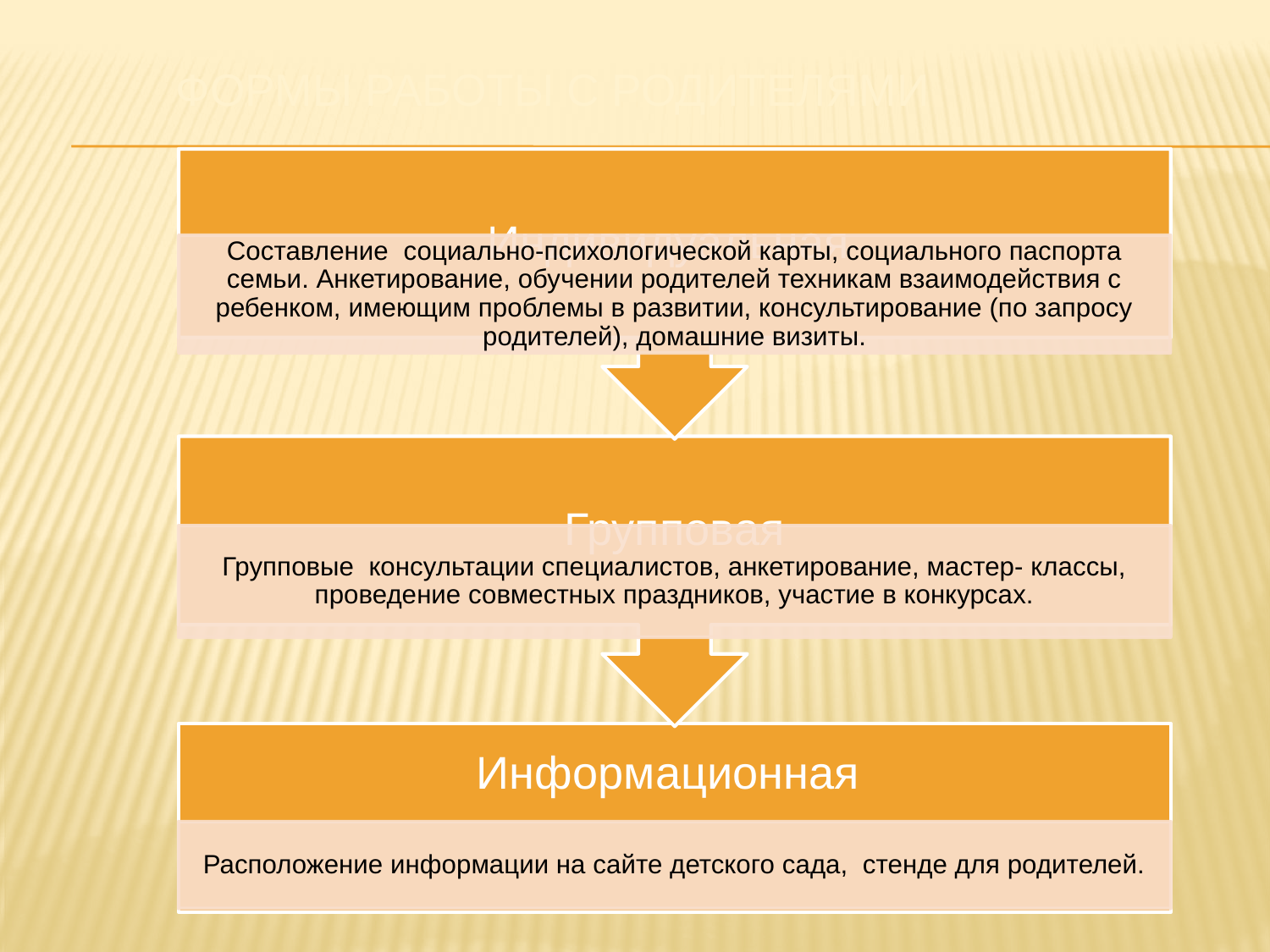

# Формы работы с родителями
Информационная
Расположение информации на сайте детского сада,  стенде для родителей.
Групповая
Групповые  консультации специалистов, анкетирование, мастер- классы, проведение совместных праздников, участие в конкурсах.
Индивидуальная
Составление  социально-психологической карты, социального паспорта семьи. Анкетирование, обучении родителей техникам взаимодействия с ребенком, имеющим проблемы в развитии, консультирование (по запросу родителей), домашние визиты.